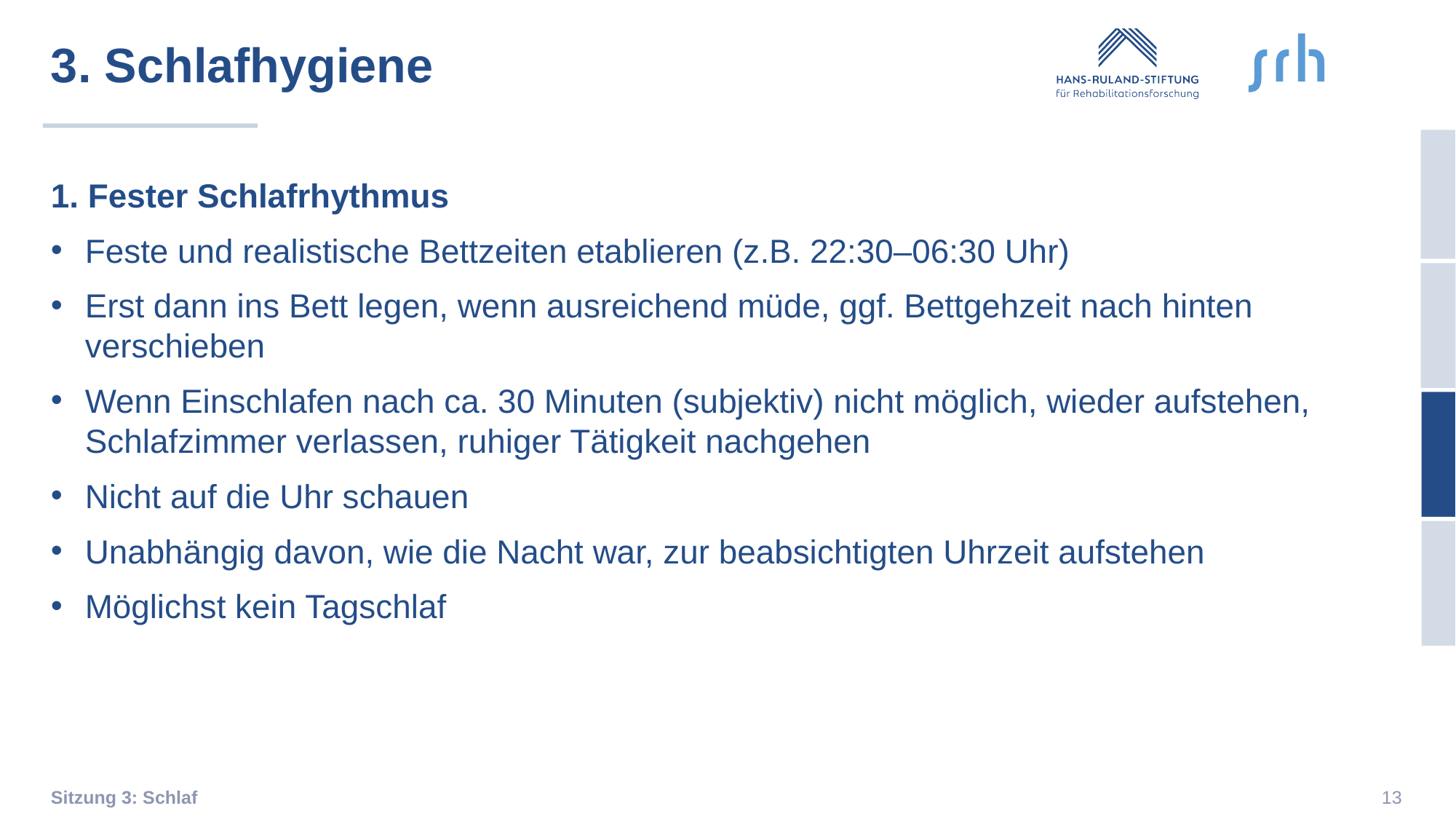

# 3. Schlafhygiene
1. Fester Schlafrhythmus
Feste und realistische Bettzeiten etablieren (z.B. 22:30–06:30 Uhr)
Erst dann ins Bett legen, wenn ausreichend müde, ggf. Bettgehzeit nach hinten verschieben
Wenn Einschlafen nach ca. 30 Minuten (subjektiv) nicht möglich, wieder aufstehen, Schlafzimmer verlassen, ruhiger Tätigkeit nachgehen
Nicht auf die Uhr schauen
Unabhängig davon, wie die Nacht war, zur beabsichtigten Uhrzeit aufstehen
Möglichst kein Tagschlaf

13
Sitzung 3: Schlaf